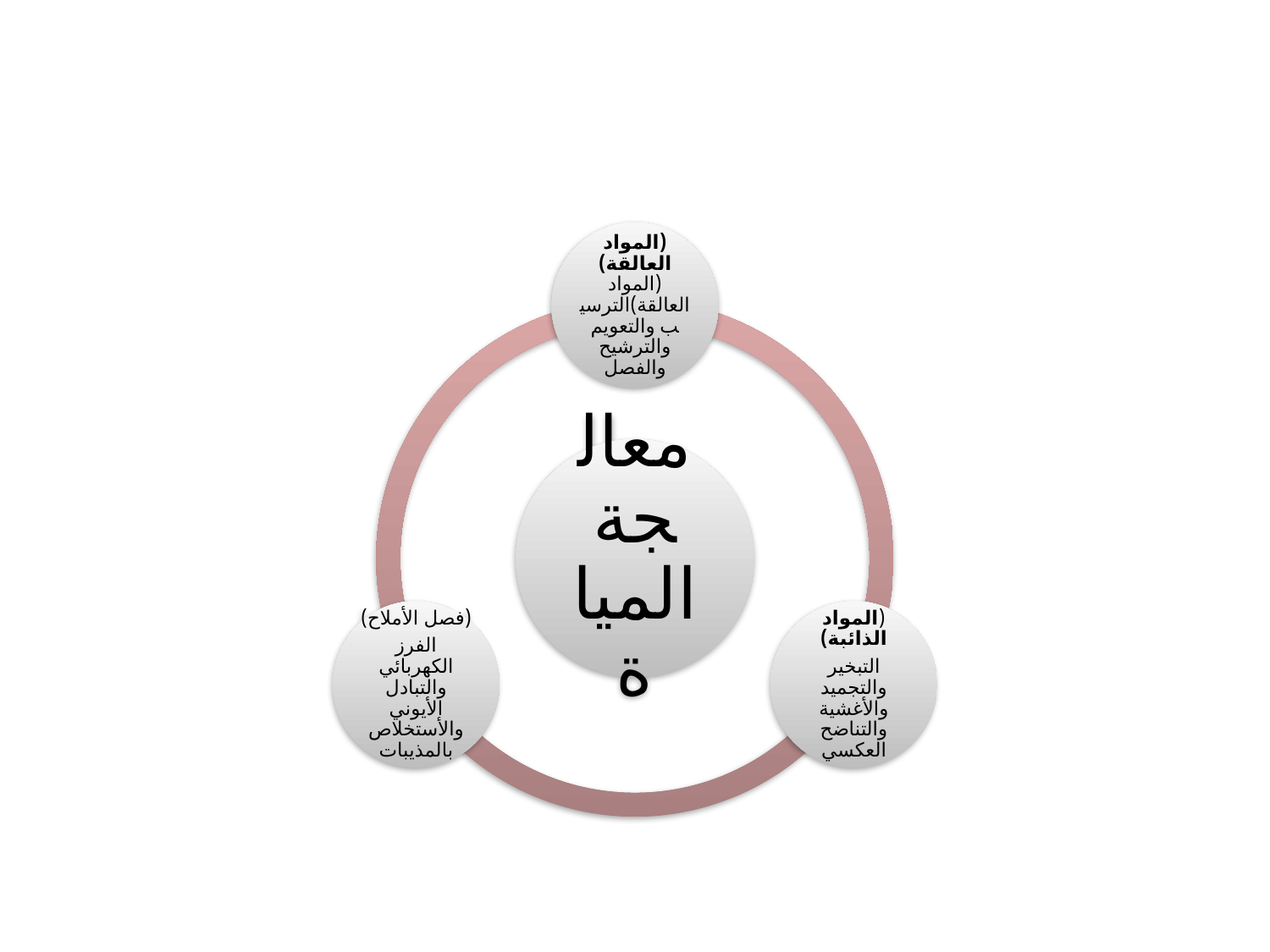

#
معالجة المياة
(المواد العالقة) (المواد العالقة)الترسيب والتعويم والترشيح والفصل
(المواد الذائبة)
التبخير والتجميد والأغشية والتناضح العكسي
(فصل الأملاح)
الفرز الكهربائي والتبادل الأيوني والأستخلاص بالمذيبات